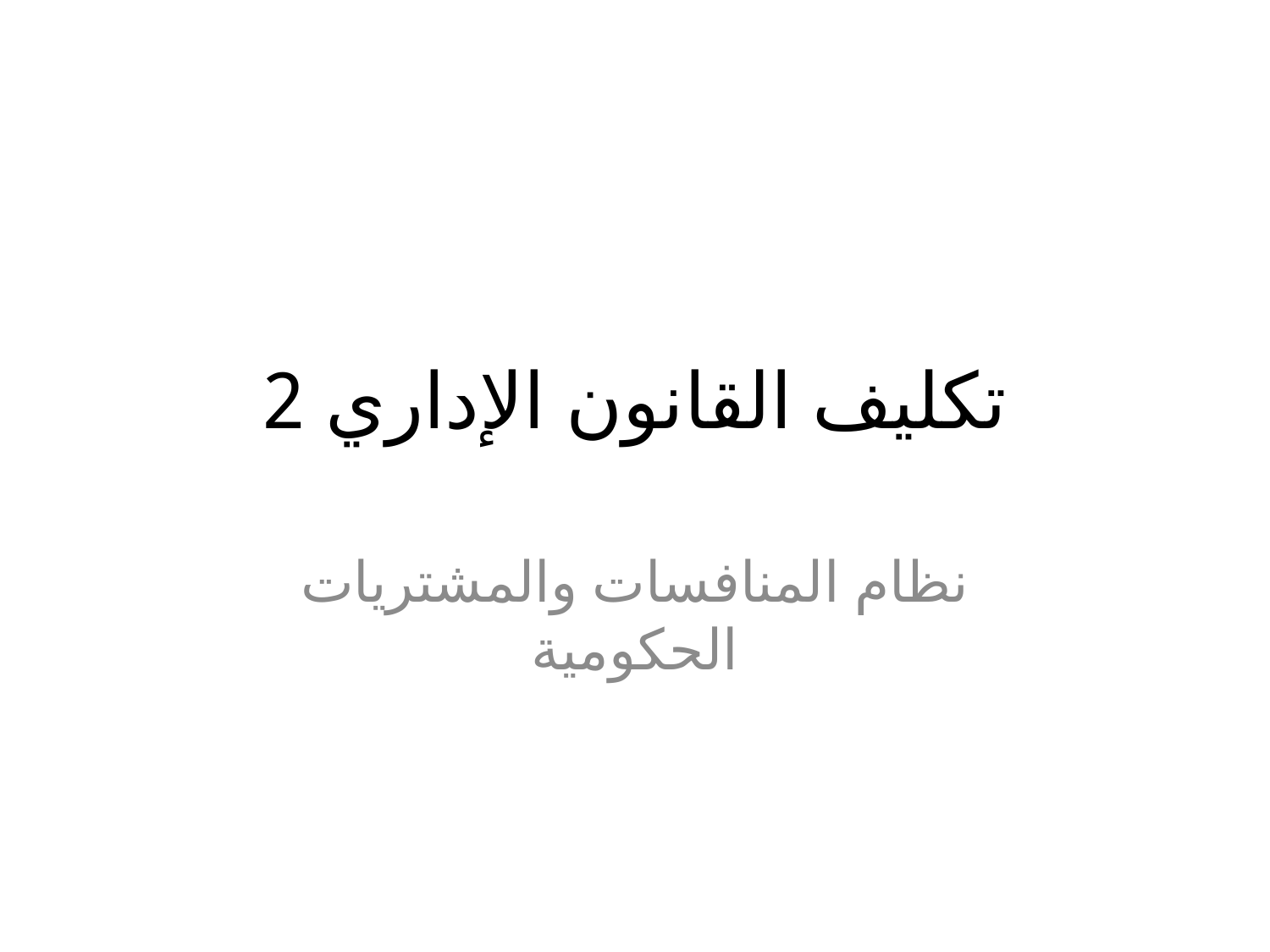

# تكليف القانون الإداري 2
نظام المنافسات والمشتريات الحكومية